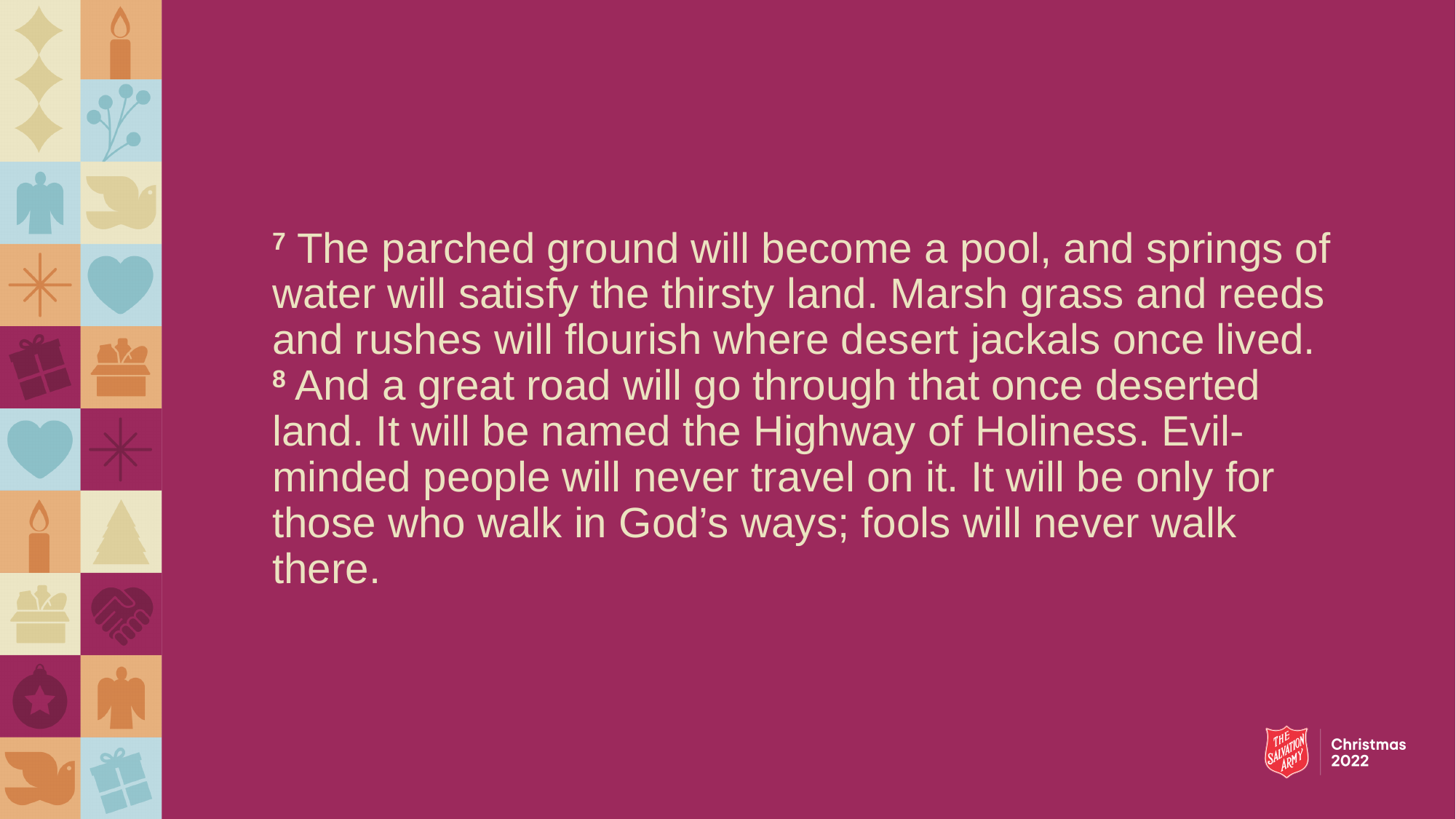

7 The parched ground will become a pool, and springs of water will satisfy the thirsty land. Marsh grass and reeds and rushes will flourish where desert jackals once lived. 8 And a great road will go through that once deserted land. It will be named the Highway of Holiness. Evil-minded people will never travel on it. It will be only for those who walk in God’s ways; fools will never walk there.